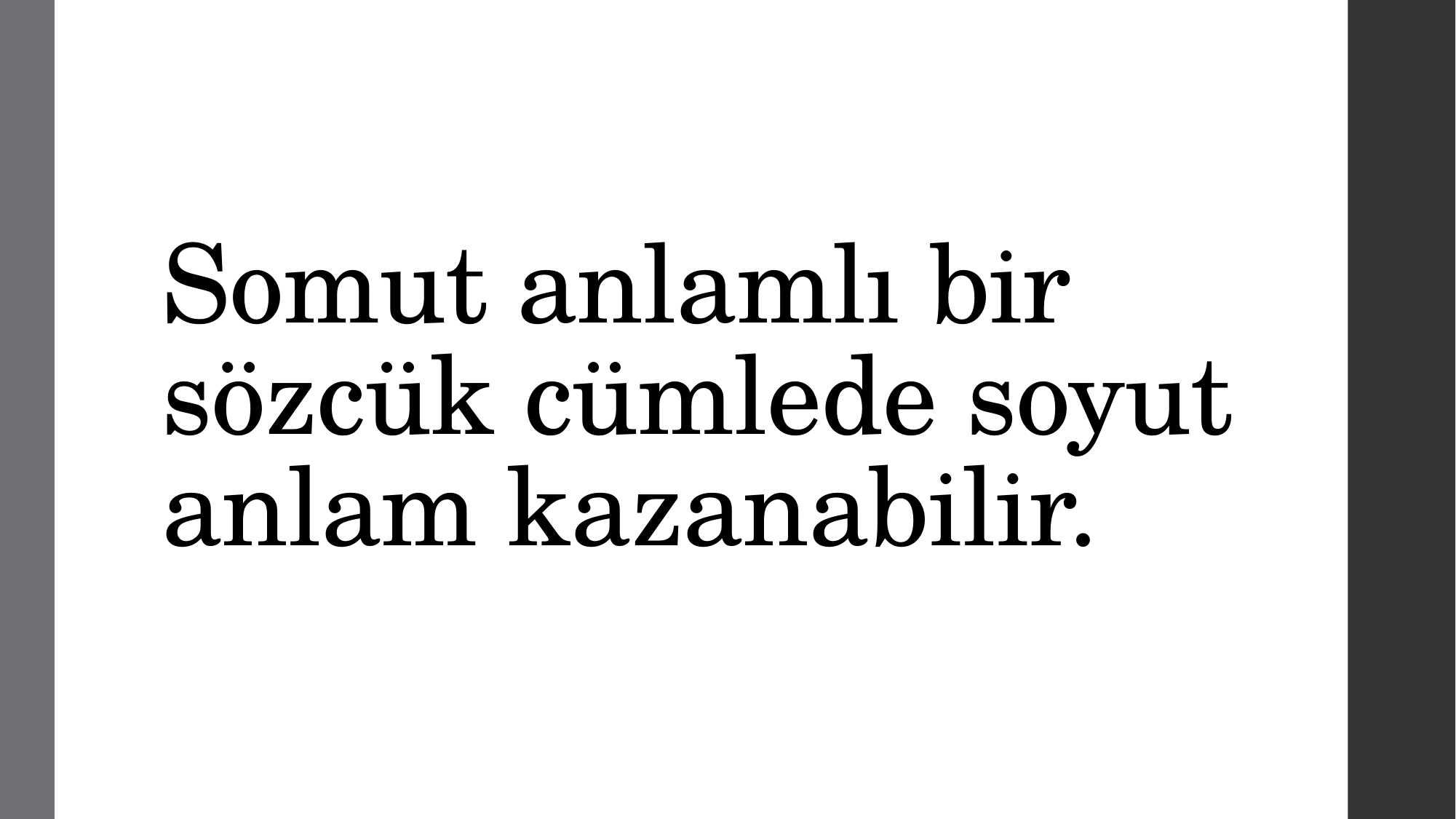

# Somut anlamlı bir sözcük cümlede soyut anlam kazanabilir.